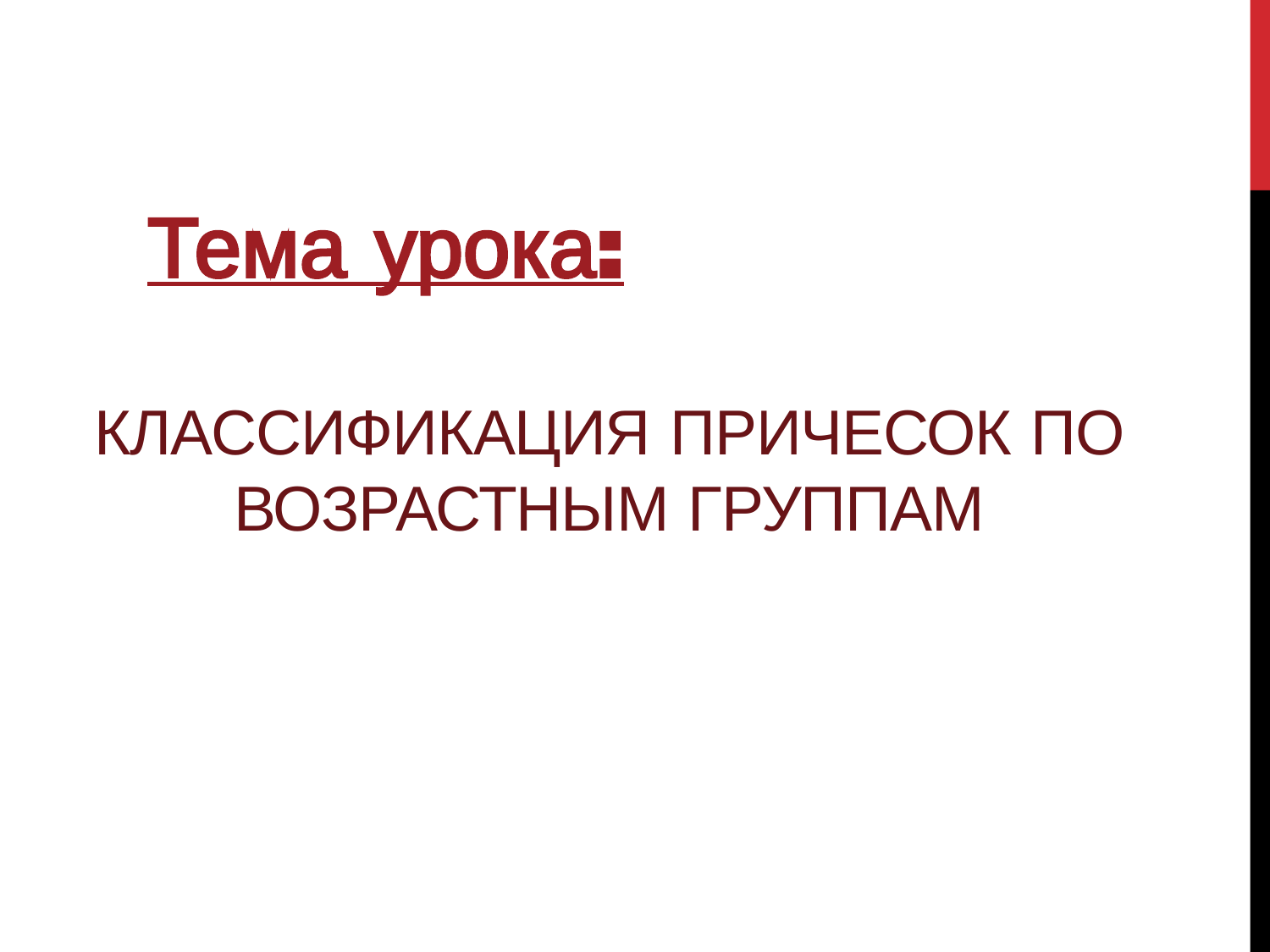

# Классификация причесок по возрастным группам
Тема урока: